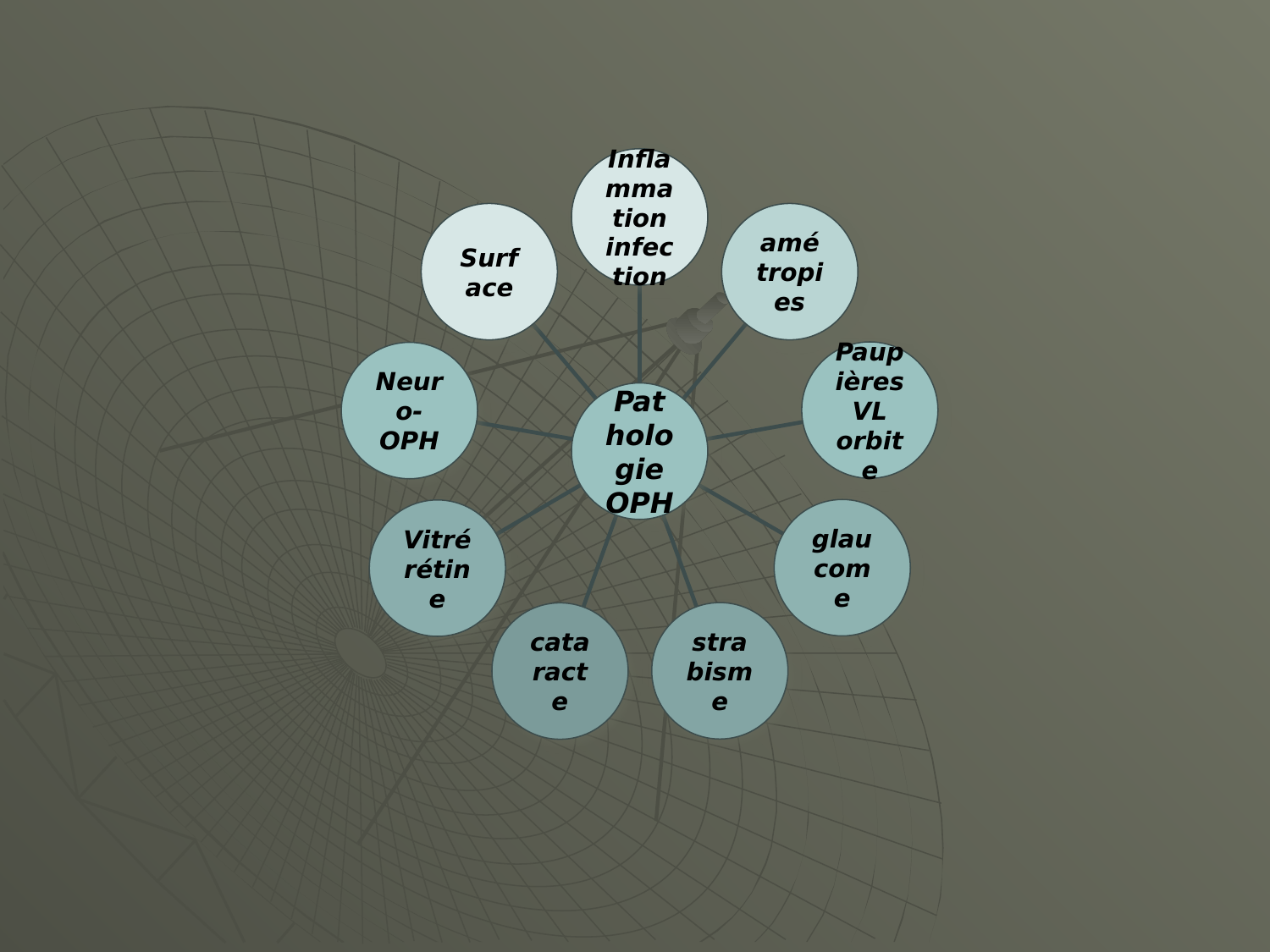

#
Inflammation
infection
Surface
amétropies
Paupières
VL
orbite
Neuro-OPH
Pathologie
OPH
glaucome
Vitré
rétine
strabisme
cataracte